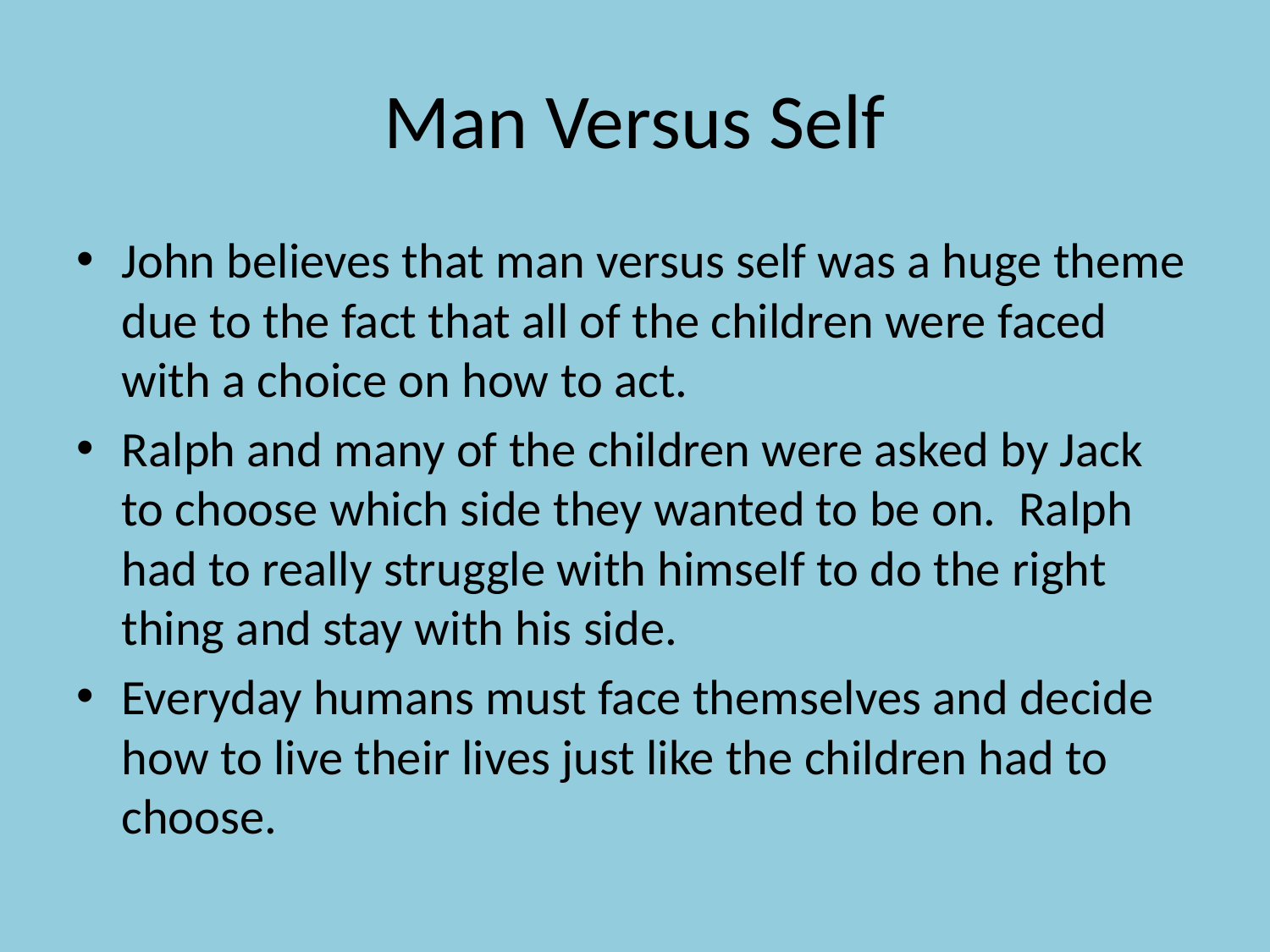

# Man Versus Self
John believes that man versus self was a huge theme due to the fact that all of the children were faced with a choice on how to act.
Ralph and many of the children were asked by Jack to choose which side they wanted to be on.  Ralph had to really struggle with himself to do the right thing and stay with his side.
Everyday humans must face themselves and decide how to live their lives just like the children had to choose.